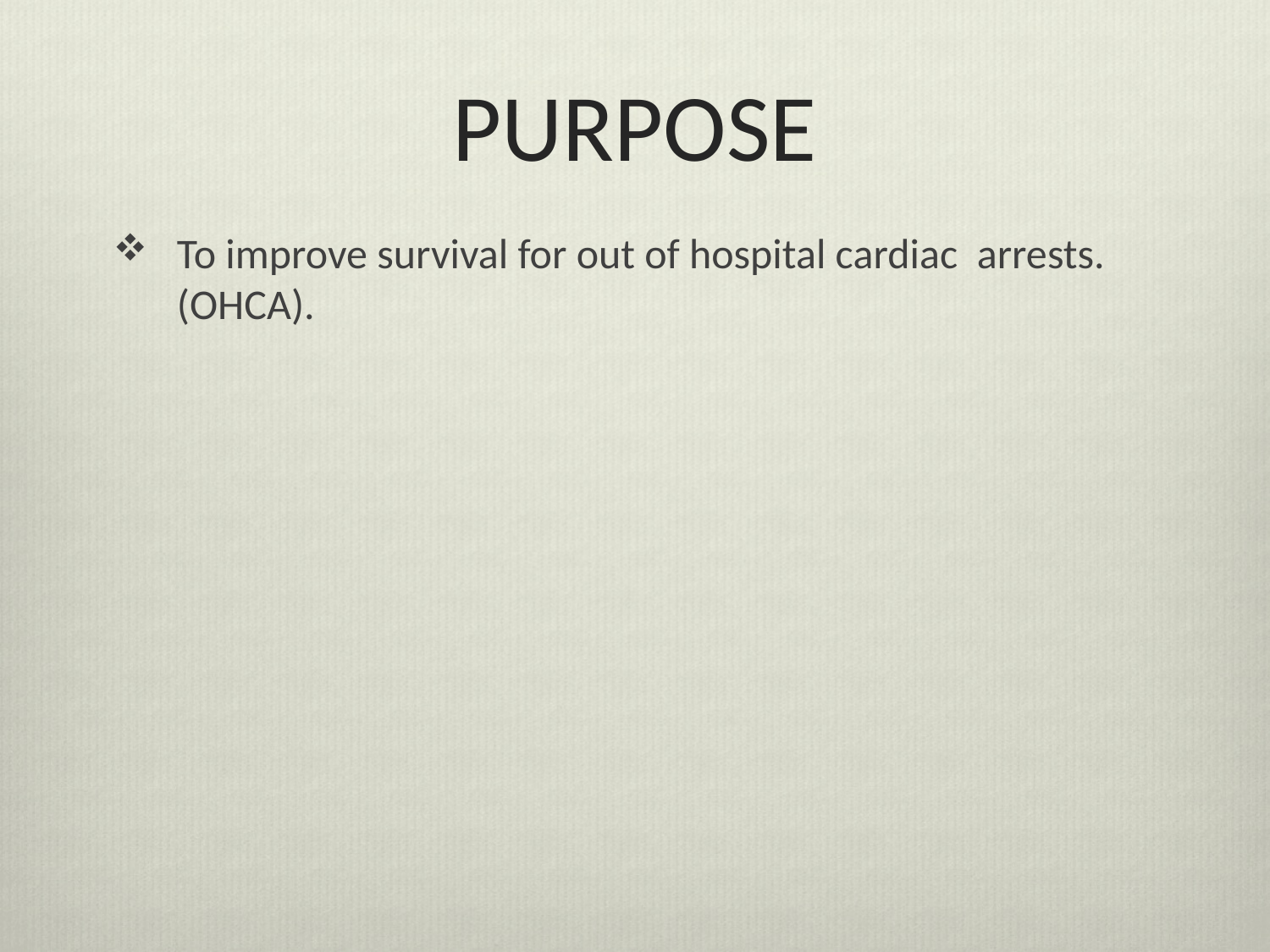

# PURPOSE
To improve survival for out of hospital cardiac  arrests. (OHCA).